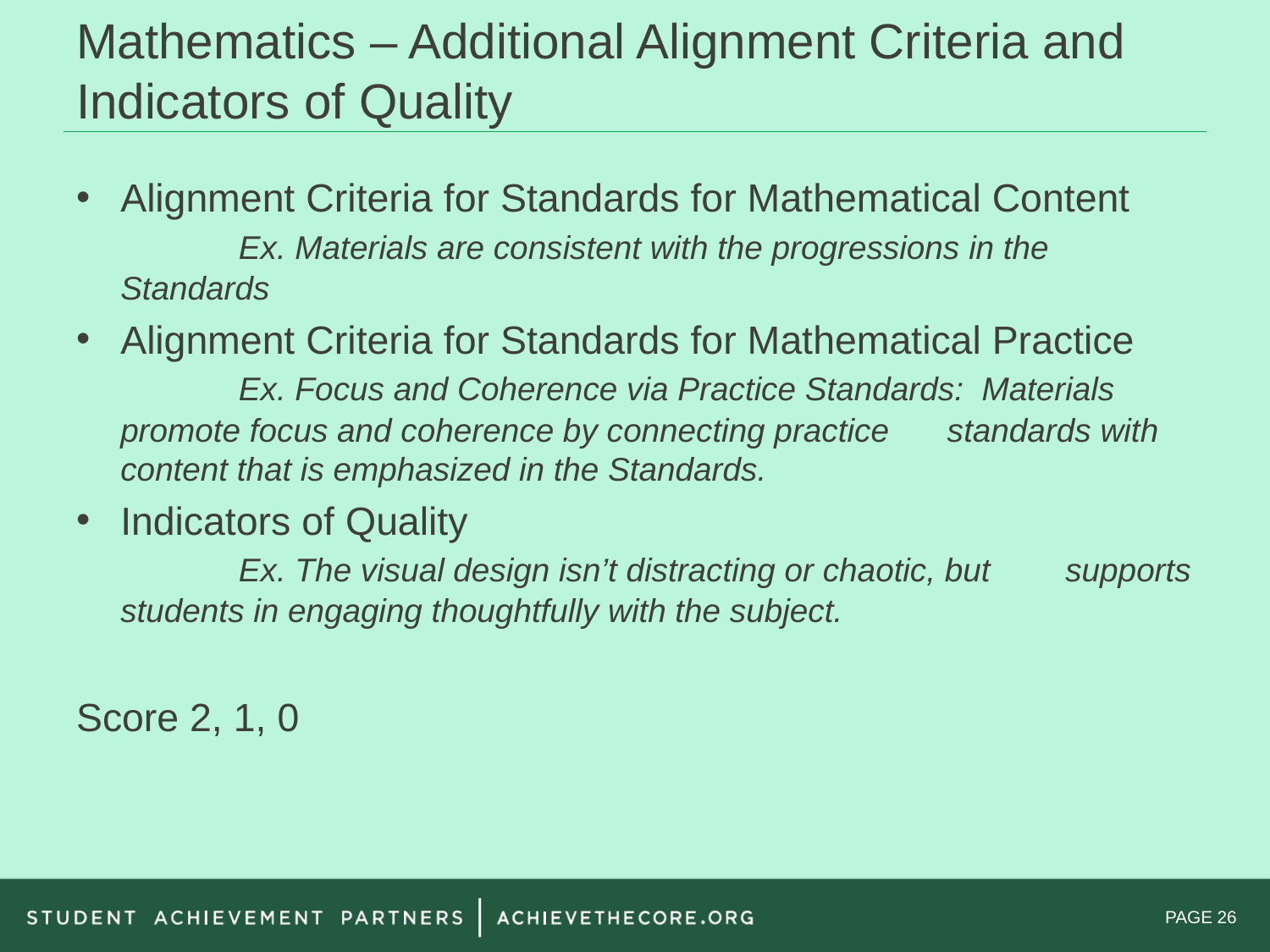

# Mathematics – Additional Alignment Criteria and Indicators of Quality
Alignment Criteria for Standards for Mathematical Content
	Ex. Materials are consistent with the progressions in the 	Standards
Alignment Criteria for Standards for Mathematical Practice
	Ex. Focus and Coherence via Practice Standards:  Materials 	promote focus and coherence by connecting practice 	standards with content that is emphasized in the Standards.
Indicators of Quality
	Ex. The visual design isn’t distracting or chaotic, but 	supports students in engaging thoughtfully with the subject.

Score 2, 1, 0